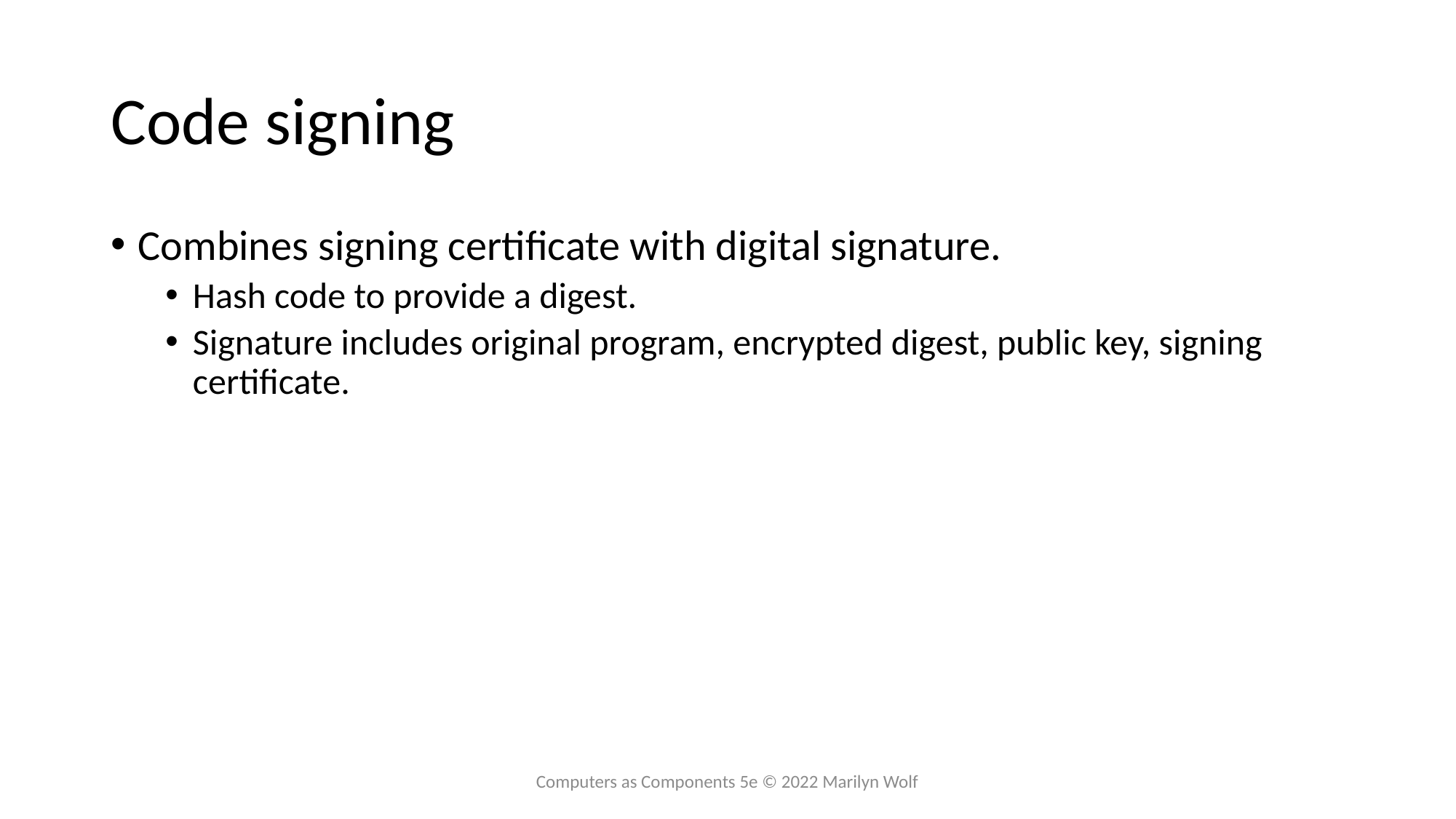

# Code signing
Combines signing certificate with digital signature.
Hash code to provide a digest.
Signature includes original program, encrypted digest, public key, signing certificate.
Computers as Components 5e © 2022 Marilyn Wolf